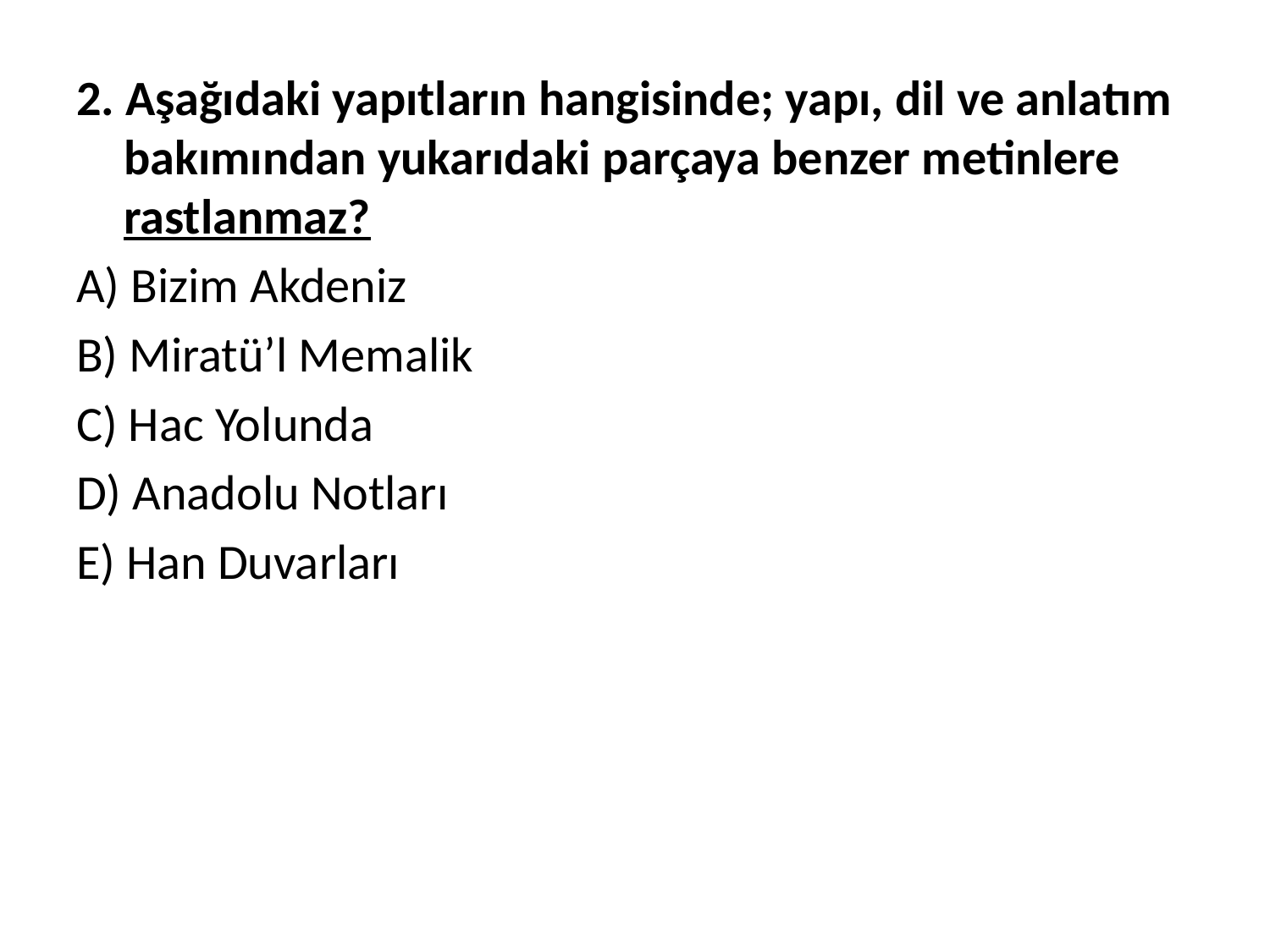

2. Aşağıdaki yapıtların hangisinde; yapı, dil ve anlatım bakımından yukarıdaki parçaya benzer metinlere rastlanmaz?
A) Bizim Akdeniz
B) Miratü’l Memalik
C) Hac Yolunda
D) Anadolu Notları
E) Han Duvarları